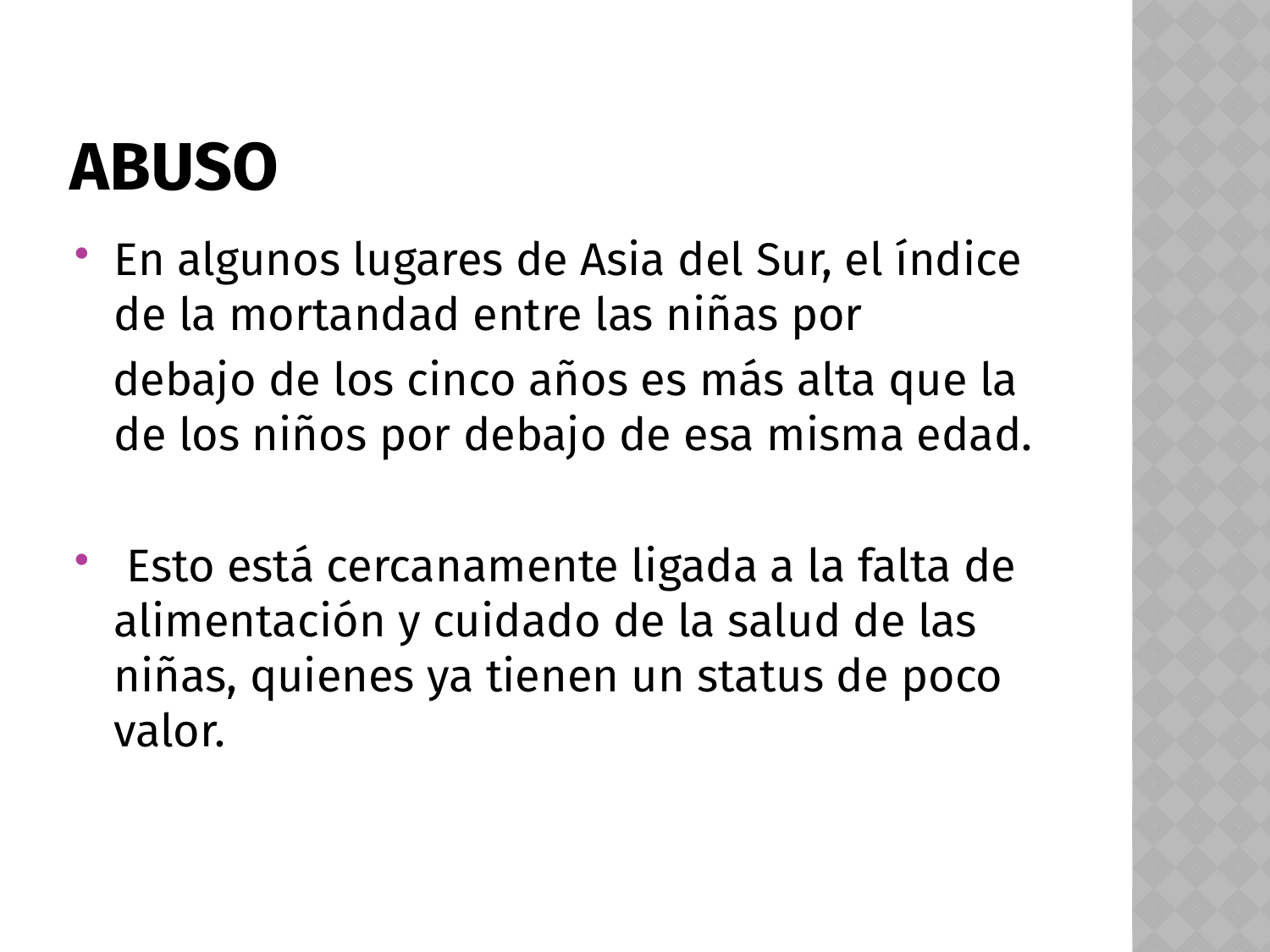

# abuso
En algunos lugares de Asia del Sur, el índice de la mortandad entre las niñas por
   debajo de los cinco años es más alta que la de los niños por debajo de esa misma edad.

 Esto está cercanamente ligada a la falta de alimentación y cuidado de la salud de las niñas, quienes ya tienen un status de poco valor.